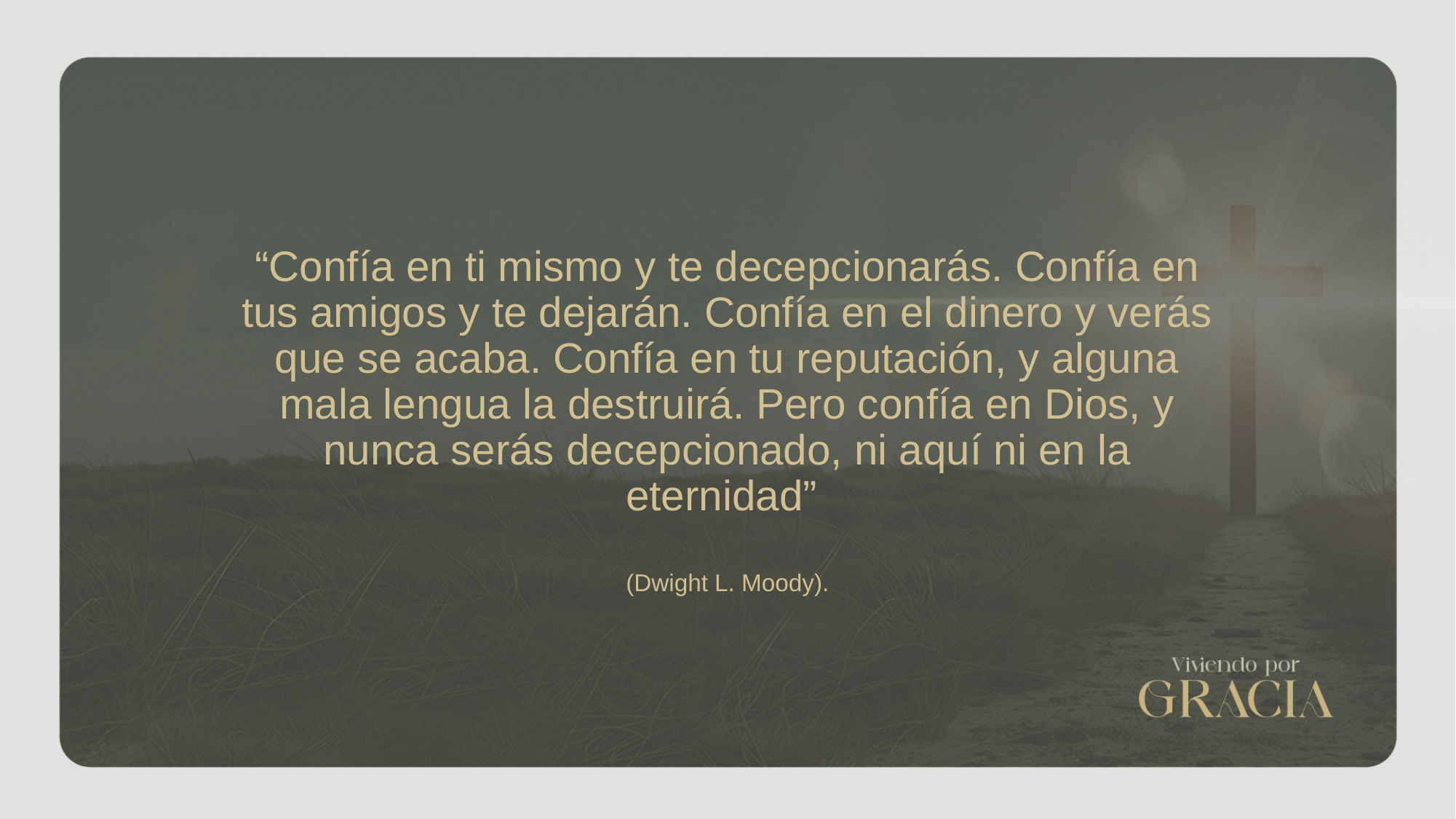

“Confía en ti mismo y te decepcionarás. Confía en tus amigos y te dejarán. Confía en el dinero y verás que se acaba. Confía en tu reputación, y alguna mala lengua la destruirá. Pero confía en Dios, y nunca serás decepcionado, ni aquí ni en la eternidad”
(Dwight L. Moody).